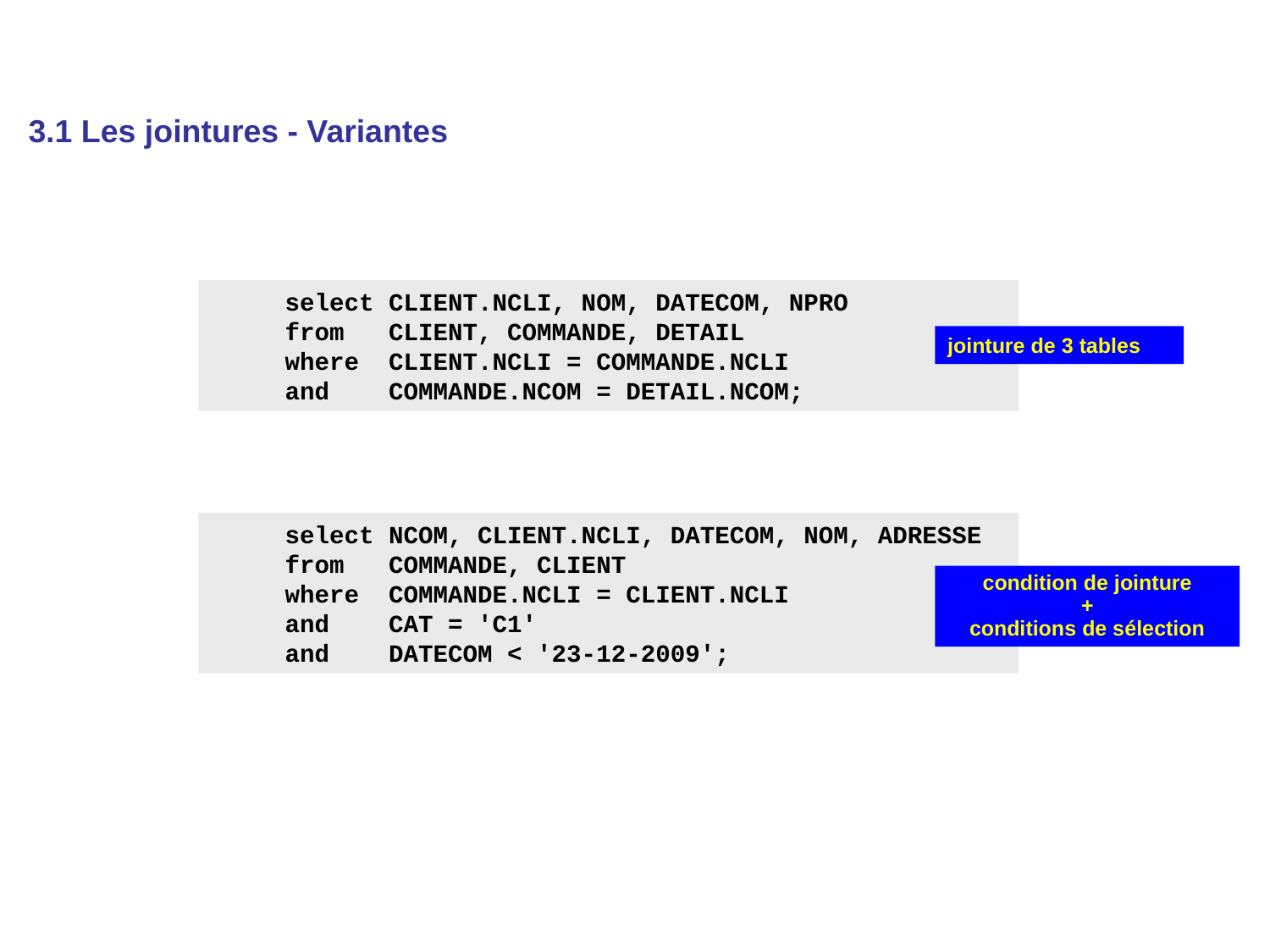

3.1 Les jointures - Variantes
     select CLIENT.NCLI, NOM, DATECOM, NPRO
     from   CLIENT, COMMANDE, DETAIL
     where  CLIENT.NCLI = COMMANDE.NCLI
     and    COMMANDE.NCOM = DETAIL.NCOM;
jointure de 3 tables
     select NCOM, CLIENT.NCLI, DATECOM, NOM, ADRESSE
     from   COMMANDE, CLIENT
     where  COMMANDE.NCLI = CLIENT.NCLI
     and    CAT = 'C1'
     and    DATECOM < '23-12-2009';
condition de jointure
+
conditions de sélection